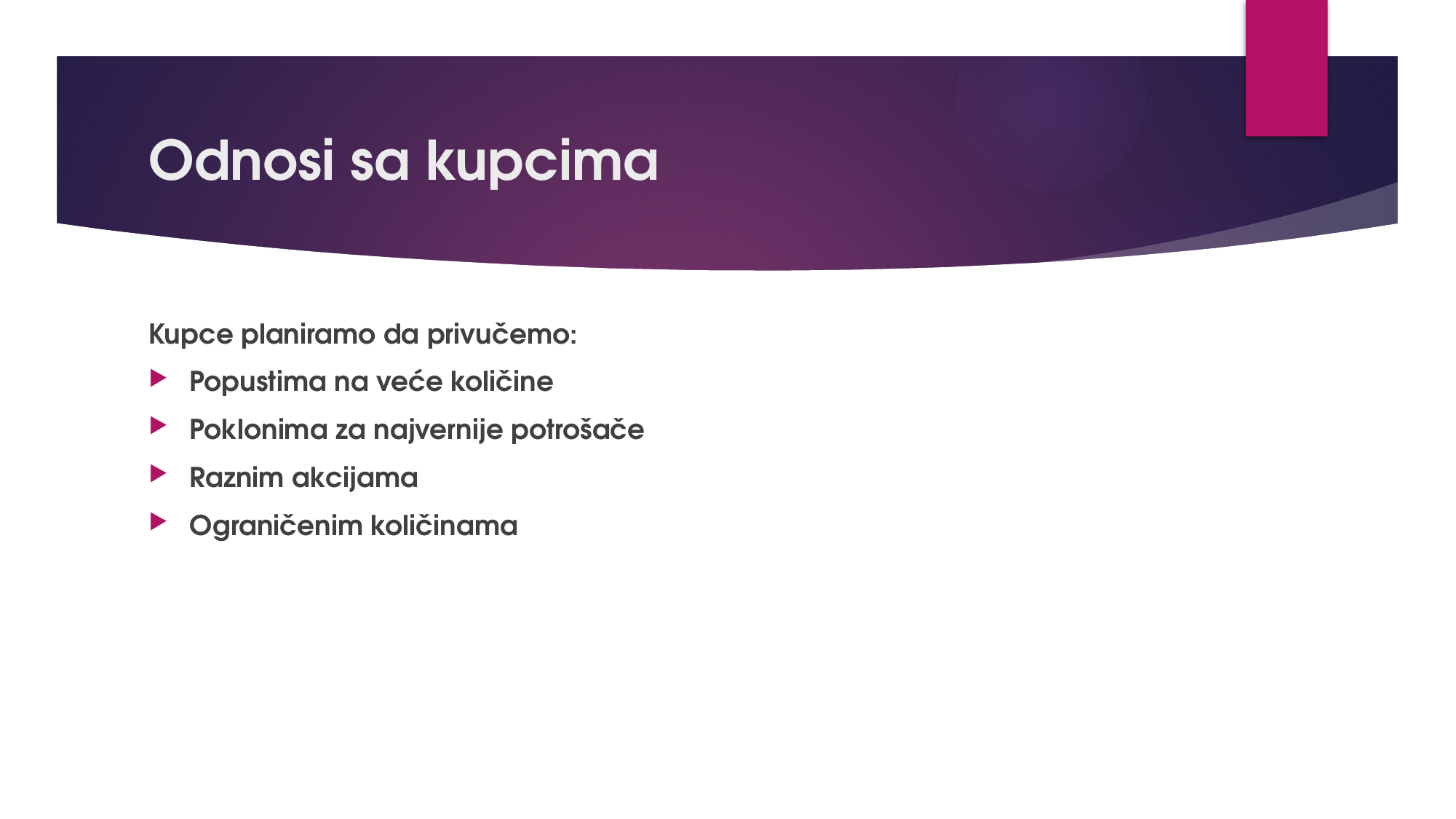

# Odnosi sa kupcima
Kupce planiramo da privučemo:
Popustima na veće količine
Poklonima za najvernije potrošače
Raznim akcijama
Ograničenim količinama